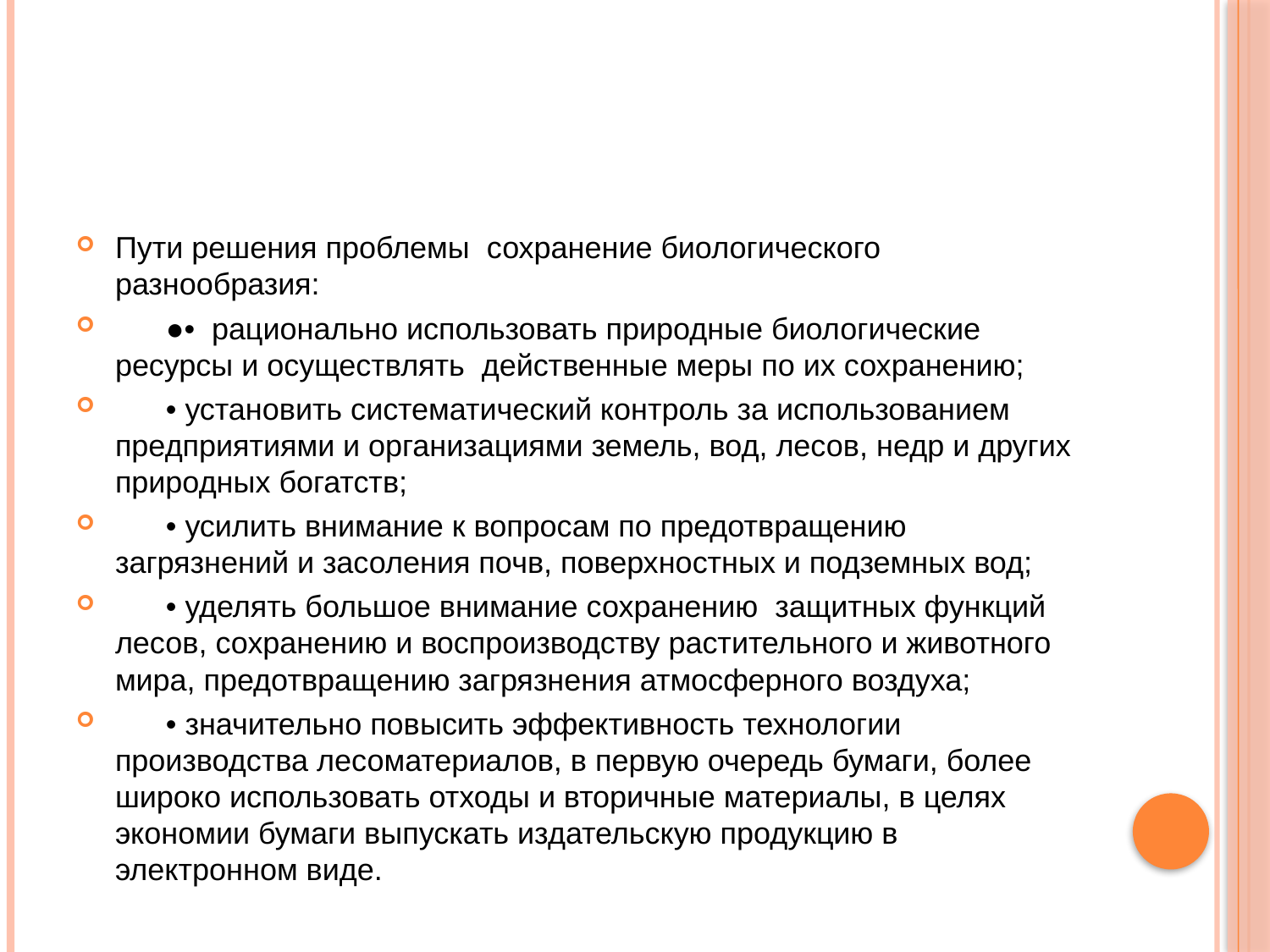

#
Пути решения проблемы  сохранение биологического разнообразия:
      ●•  рационально использовать природные биологические ресурсы и осуществлять  действенные меры по их сохранению;
      • установить систематический контроль за использованием предприятиями и организациями земель, вод, лесов, недр и других природных богатств;
      • усилить внимание к вопросам по предотвращению загрязнений и засоления почв, поверхностных и подземных вод;
      • уделять большое внимание сохранению  защитных функций лесов, сохранению и воспроизводству растительного и животного мира, предотвращению загрязнения атмосферного воздуха;
      • значительно повысить эффективность технологии производства лесоматериалов, в первую очередь бумаги, более широко использовать отходы и вторичные материалы, в целях экономии бумаги выпускать издательскую продукцию в электронном виде.